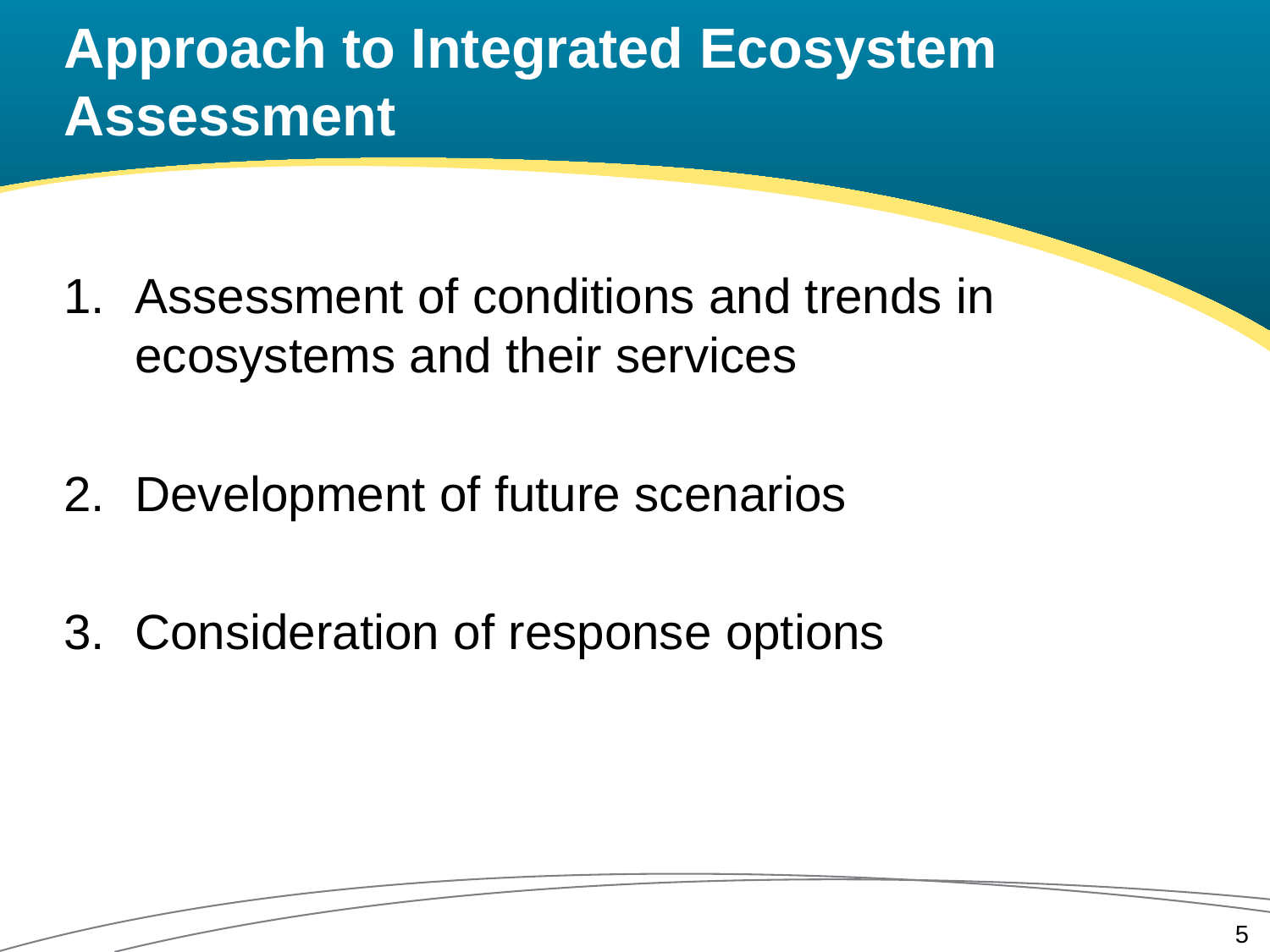

# Approach to Integrated Ecosystem Assessment
Assessment of conditions and trends in ecosystems and their services

Development of future scenarios

Consideration of response options

5